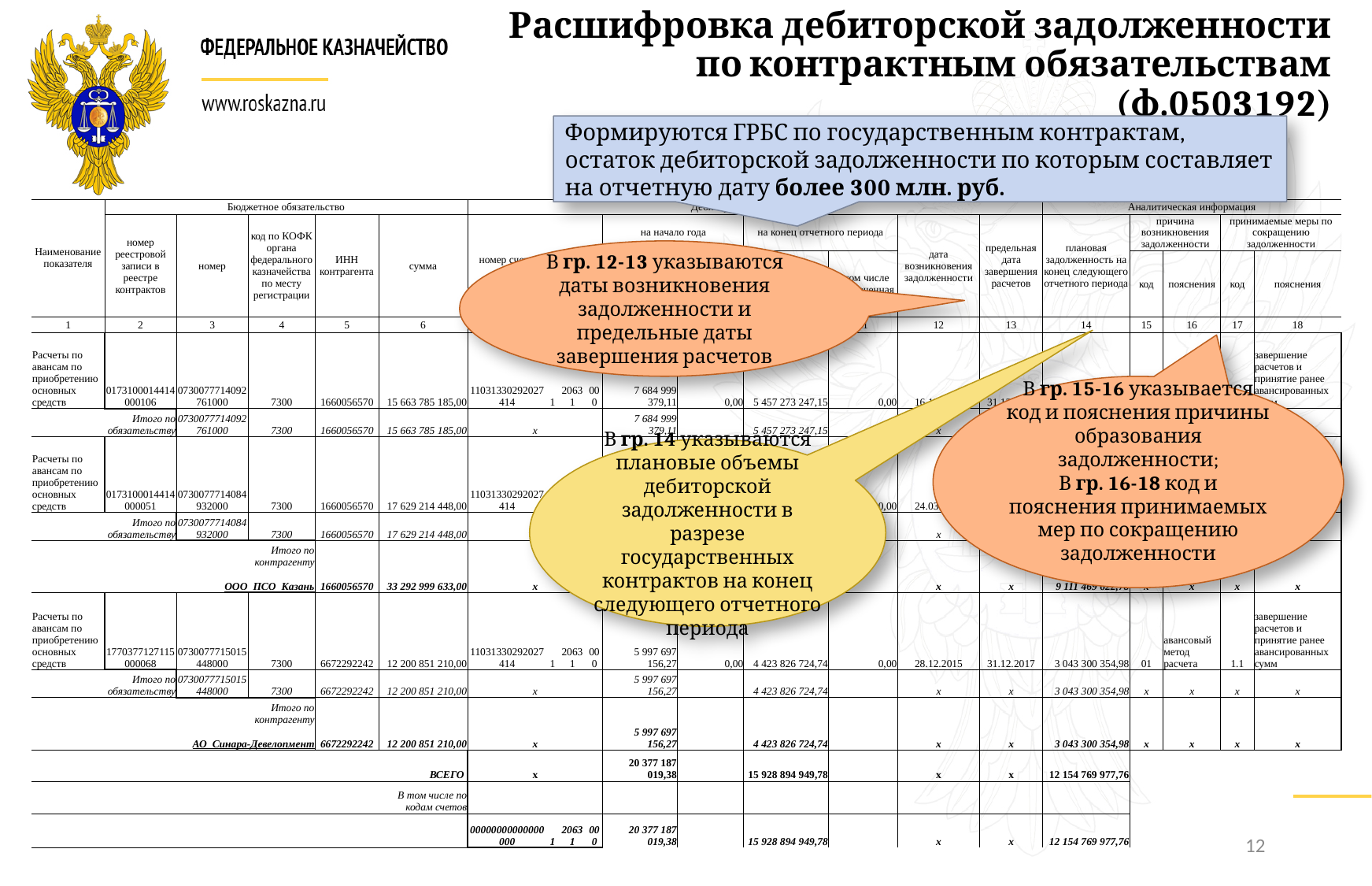

Расшифровка дебиторской задолженности по контрактным обязательствам (ф.0503192)
Формируются ГРБС по государственным контрактам, остаток дебиторской задолженности по которым составляет на отчетную дату более 300 млн. руб.
| Наименование показателя | Бюджетное обязательство |  |  |  |  | Дебиторская задолженность |  |  |  |  |  |  |  |  |  | Аналитическая информация |  |  |  |  |
| --- | --- | --- | --- | --- | --- | --- | --- | --- | --- | --- | --- | --- | --- | --- | --- | --- | --- | --- | --- | --- |
|  | номер реестровой записи в реестре контрактов | номер | код по КОФК органа федерального казначейства по месту регистрации | ИНН контрагента | сумма | номер счета бюджетного учета |  |  |  | на начало года |  | на конец отчетного периода |  | дата возникновения задолженности | предельная дата завершения расчетов | плановая задолженность на конец следующего отчетного периода | причина возникновения задолженности |  | принимаемые меры по сокращению задолженности |  |
|  |  |  |  |  |  |  |  |  |  | всего | в том числе просроченная | всего | в том числе просроченная |  |  |  | код | пояснения | код | пояснения |
| 1 | 2 | 3 | 4 | 5 | 6 | 7 |  |  |  | 8 | 9 | 10 | 11 | 12 | 13 | 14 | 15 | 16 | 17 | 18 |
| Расчеты по авансам по приобретению основных средств | 0173100014414000106 | 0730077714092761000 | 7300 | 1660056570 | 15 663 785 185,00 | 11031330292027414 | 1 | 20631 | 000 | 7 684 999 379,11 | 0,00 | 5 457 273 247,15 | 0,00 | 16.12.2015 | 31.12.2017 | 4 522 486 291,72 | 01 | авансовый метод расчета | 1.1 | завершение расчетов и принятие ранее авансированных сумм |
|  | Итого по обязательству | 0730077714092761000 | 7300 | 1660056570 | 15 663 785 185,00 | x |  |  |  | 7 684 999 379,11 |  | 5 457 273 247,15 |  | x | x | 4 522 486 291,72 | x | x | x | x |
| Расчеты по авансам по приобретению основных средств | 0173100014414000051 | 0730077714084932000 | 7300 | 1660056570 | 17 629 214 448,00 | 11031330292027414 | 1 | 20631 | 000 | 6 694 490 484,00 | 0,00 | 6 047 794 977,89 | 0,00 | 24.03.2015 | 31.12.2017 | 4 588 983 331,06 | 01 | авансовый метод расчета | 1.1 | завершение расчетов и принятие ранее авансированных сумм |
|  | Итого по обязательству | 0730077714084932000 | 7300 | 1660056570 | 17 629 214 448,00 | x |  |  |  | 6 694 490 484,00 |  | 6 047 794 977,89 |  | x | x | 4 588 983 331,06 | x | x | x | x |
|  |  |  | Итого по контрагенту |  |  |  |  |  |  |  |  |  |  |  |  |  |  |  |  |  |
| ООО ПСО Казань |  |  |  | 1660056570 | 33 292 999 633,00 | x |  |  |  | 14 379 489 863,11 |  | 11 505 068 225,04 |  | x | x | 9 111 469 622,78 | x | x | x | x |
| Расчеты по авансам по приобретению основных средств | 1770377127115000068 | 0730077715015448000 | 7300 | 6672292242 | 12 200 851 210,00 | 11031330292027414 | 1 | 20631 | 000 | 5 997 697 156,27 | 0,00 | 4 423 826 724,74 | 0,00 | 28.12.2015 | 31.12.2017 | 3 043 300 354,98 | 01 | авансовый метод расчета | 1.1 | завершение расчетов и принятие ранее авансированных сумм |
|  | Итого по обязательству | 0730077715015448000 | 7300 | 6672292242 | 12 200 851 210,00 | x |  |  |  | 5 997 697 156,27 |  | 4 423 826 724,74 |  | x | x | 3 043 300 354,98 | x | x | x | x |
|  |  |  | Итого по контрагенту |  |  |  |  |  |  |  |  |  |  |  |  |  |  |  |  |  |
| АО Синара-Девелопмент |  |  |  | 6672292242 | 12 200 851 210,00 | x |  |  |  | 5 997 697 156,27 |  | 4 423 826 724,74 |  | x | x | 3 043 300 354,98 | x | x | x | x |
|  |  |  |  |  | ВСЕГО | x |  |  |  | 20 377 187 019,38 |  | 15 928 894 949,78 |  | x | x | 12 154 769 977,76 |  |  |  |  |
|  |  |  |  |  | В том числе по кодам счетов |  |  |  |  |  |  |  |  |  |  |  |  |  |  |  |
|  |  |  |  |  |  | 00000000000000000 | 1 | 20631 | 000 | 20 377 187 019,38 |  | 15 928 894 949,78 |  | x | x | 12 154 769 977,76 |  |  |  |  |
В гр. 12-13 указываются даты возникновения задолженности и предельные даты завершения расчетов
В гр. 15-16 указывается код и пояснения причины образования задолженности;
В гр. 16-18 код и пояснения принимаемых мер по сокращению задолженности

В гр. 14 указываются плановые объемы дебиторской задолженности в разрезе государственных контрактов на конец следующего отчетного периода
12